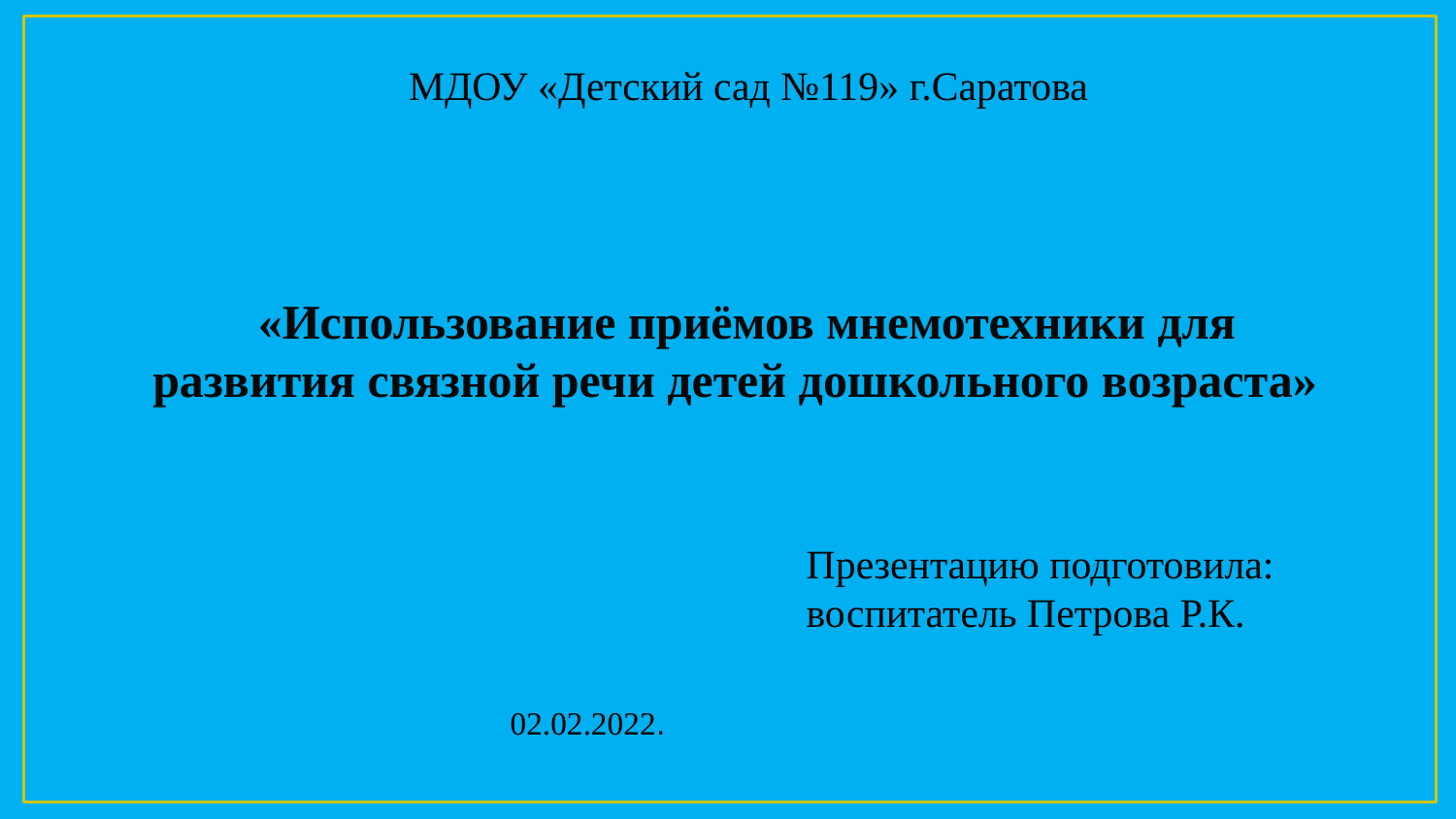

МДОУ «Детский сад №119» г.Саратова

   «Использование приёмов мнемотехники для развития связной речи детей дошкольного возраста»
Презентацию подготовила: воспитатель Петрова Р.К.
02.02.2022.